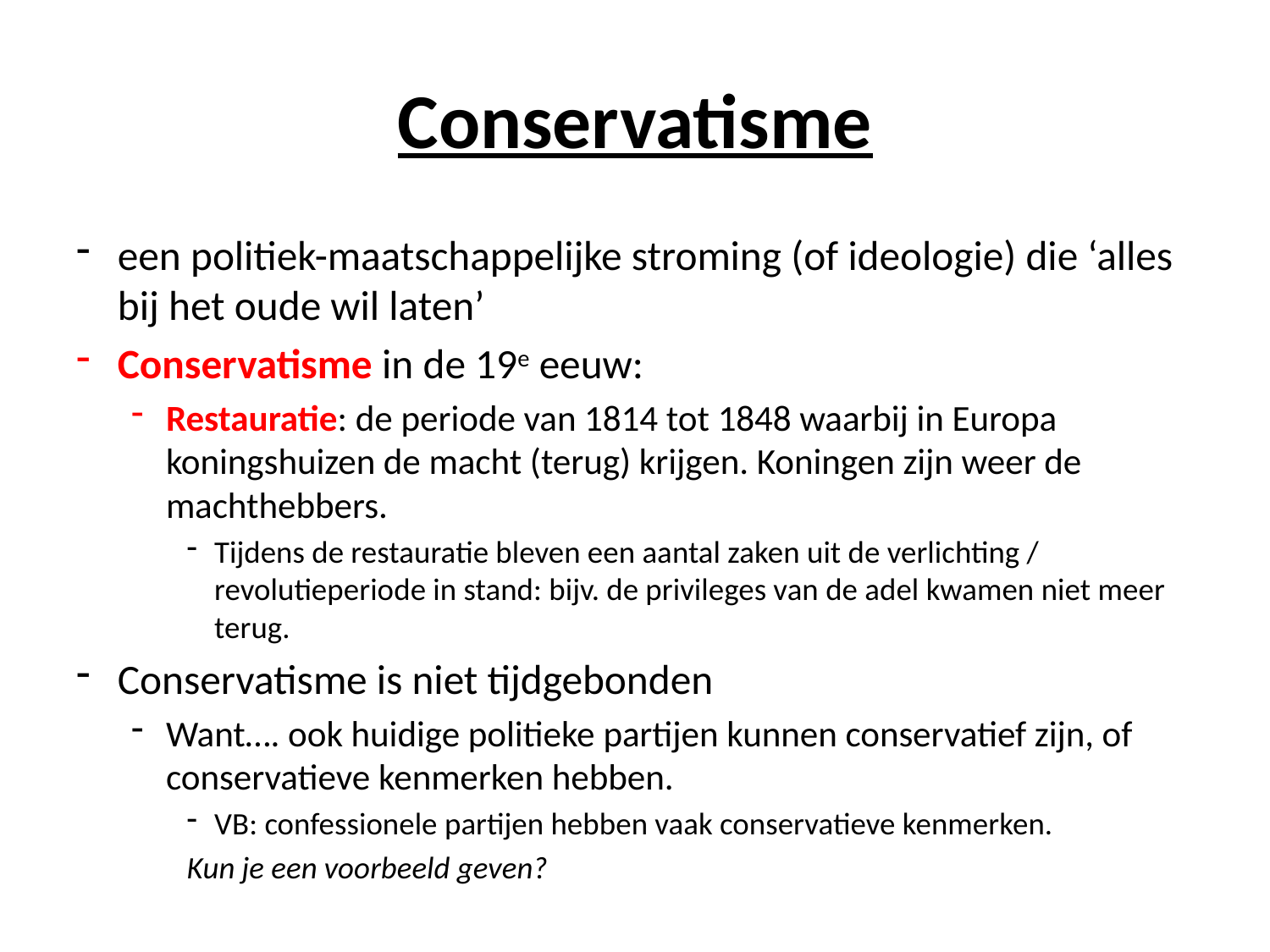

# Conservatisme
een politiek-maatschappelijke stroming (of ideologie) die ‘alles bij het oude wil laten’
Conservatisme in de 19e eeuw:
Restauratie: de periode van 1814 tot 1848 waarbij in Europa koningshuizen de macht (terug) krijgen. Koningen zijn weer de machthebbers.
Tijdens de restauratie bleven een aantal zaken uit de verlichting / revolutieperiode in stand: bijv. de privileges van de adel kwamen niet meer terug.
Conservatisme is niet tijdgebonden
Want…. ook huidige politieke partijen kunnen conservatief zijn, of conservatieve kenmerken hebben.
VB: confessionele partijen hebben vaak conservatieve kenmerken.
Kun je een voorbeeld geven?